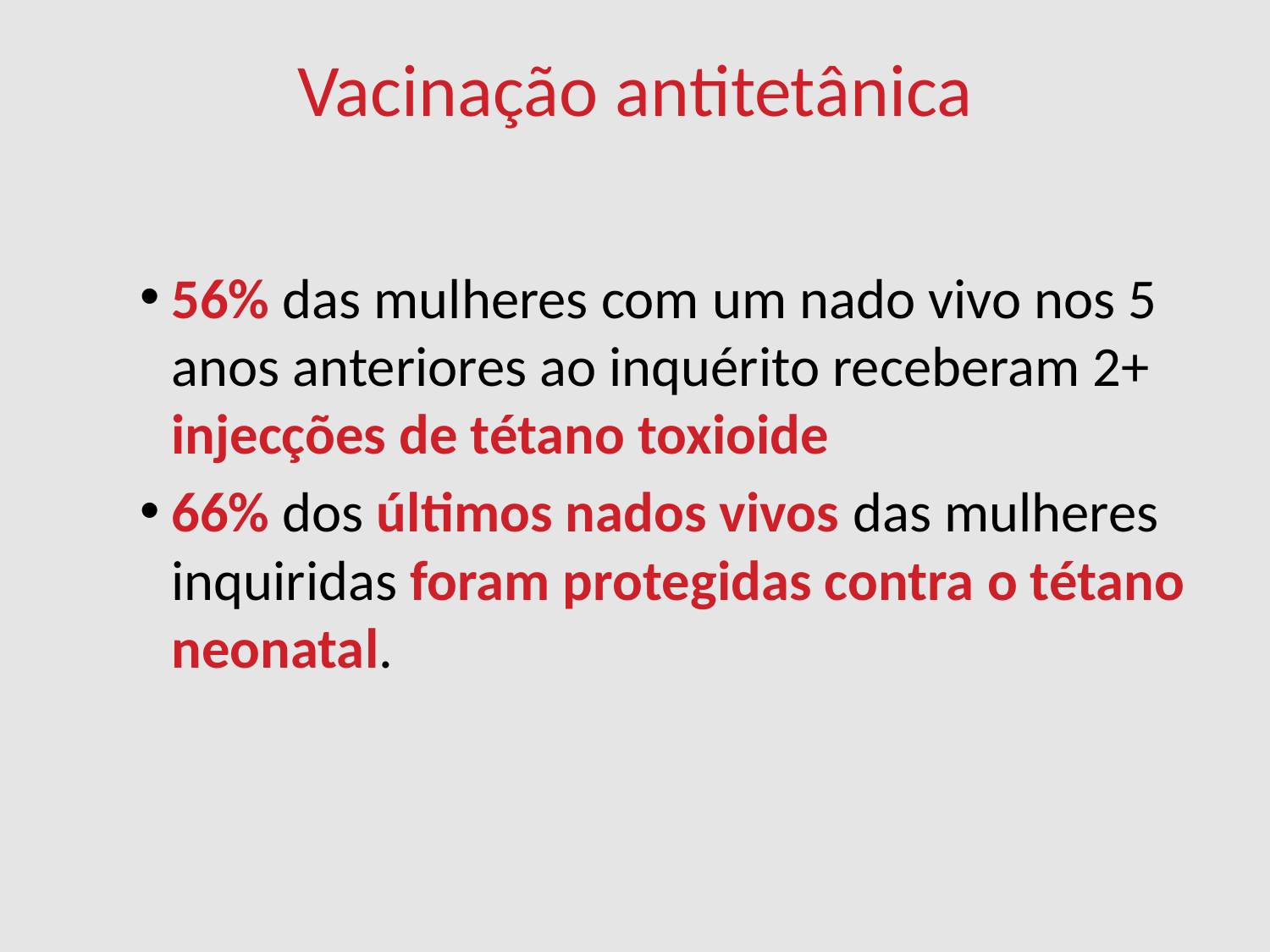

Vacinação antitetânica
56% das mulheres com um nado vivo nos 5 anos anteriores ao inquérito receberam 2+ injecções de tétano toxioide
66% dos últimos nados vivos das mulheres inquiridas foram protegidas contra o tétano neonatal.